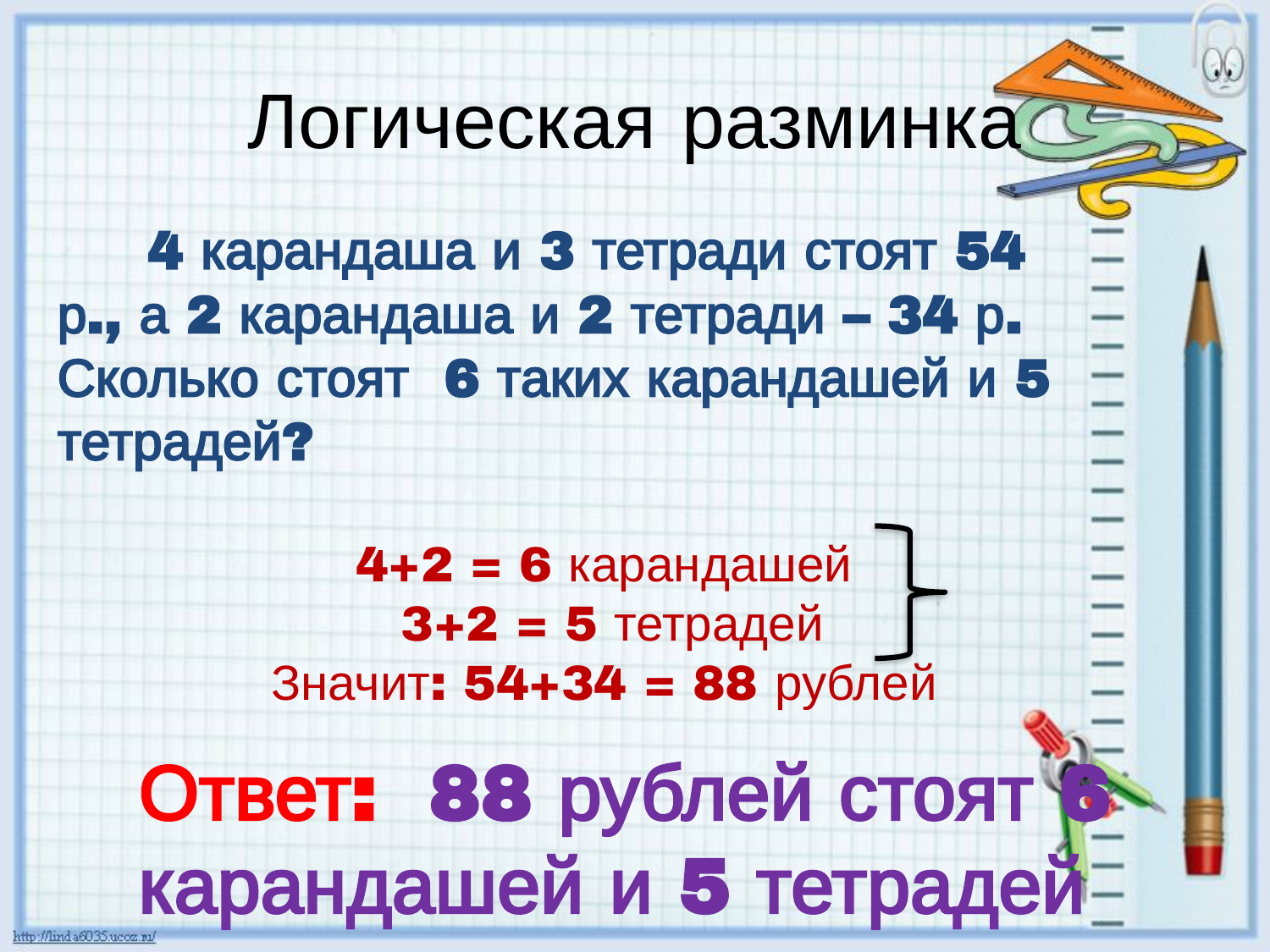

# Логическая разминка
     4 карандаша и 3 тетради стоят 54 р., а 2 карандаша и 2 тетради – 34 р. Сколько стоят  6 таких карандашей и 5 тетрадей?
4+2 = 6 карандашей
3+2 = 5 тетрадей
Значит: 54+34 = 88 рублей

 Ответ:  88 рублей стоят 6 карандашей и 5 тетрадей